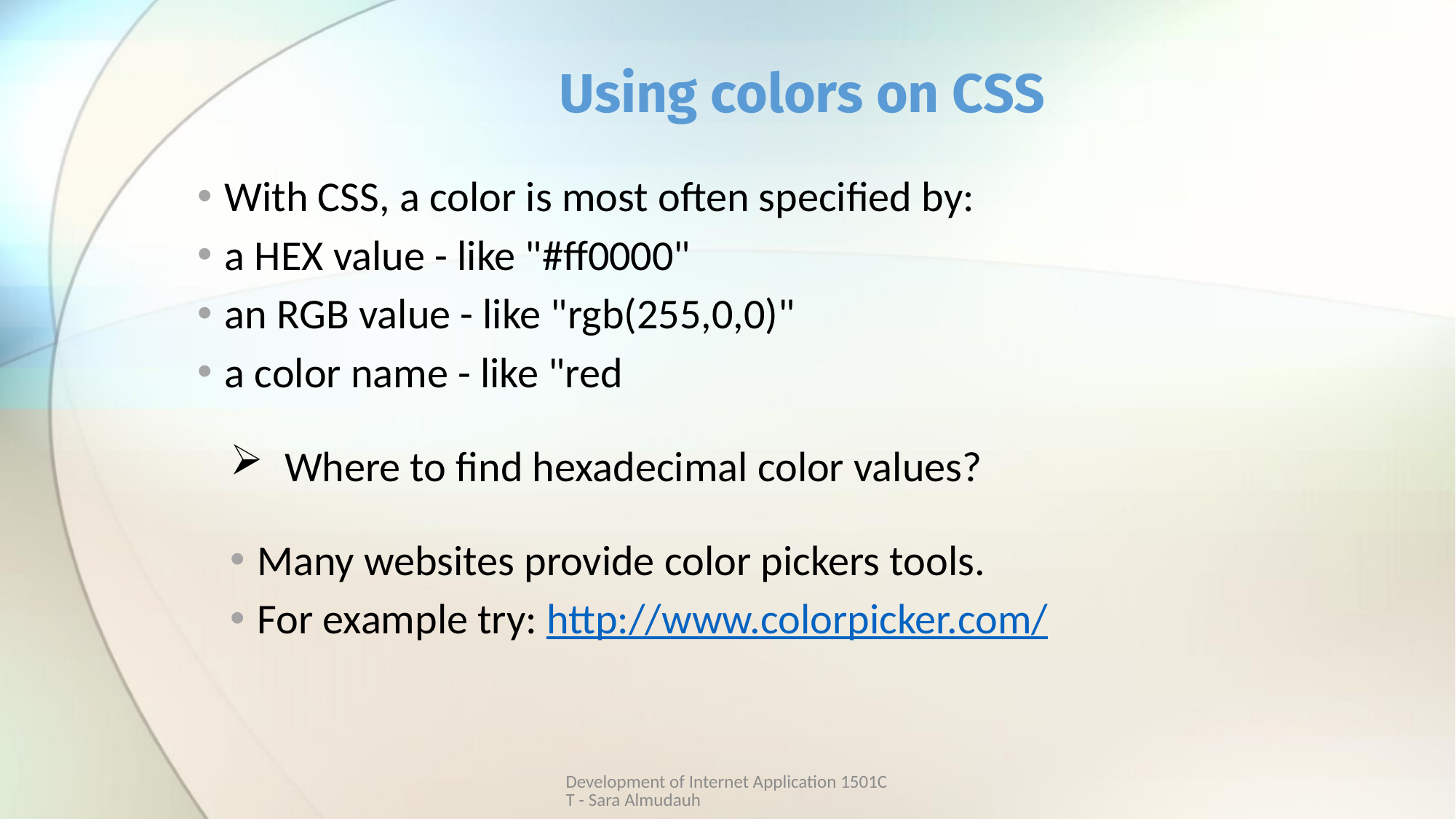

# Using colors on CSS
With CSS, a color is most often specified by:
a HEX value - like "#ff0000"
an RGB value - like "rgb(255,0,0)"
a color name - like "red

Where to find hexadecimal color values?
Many websites provide color pickers tools.
For example try: http://www.colorpicker.com/
Development of Internet Application 1501CT - Sara Almudauh